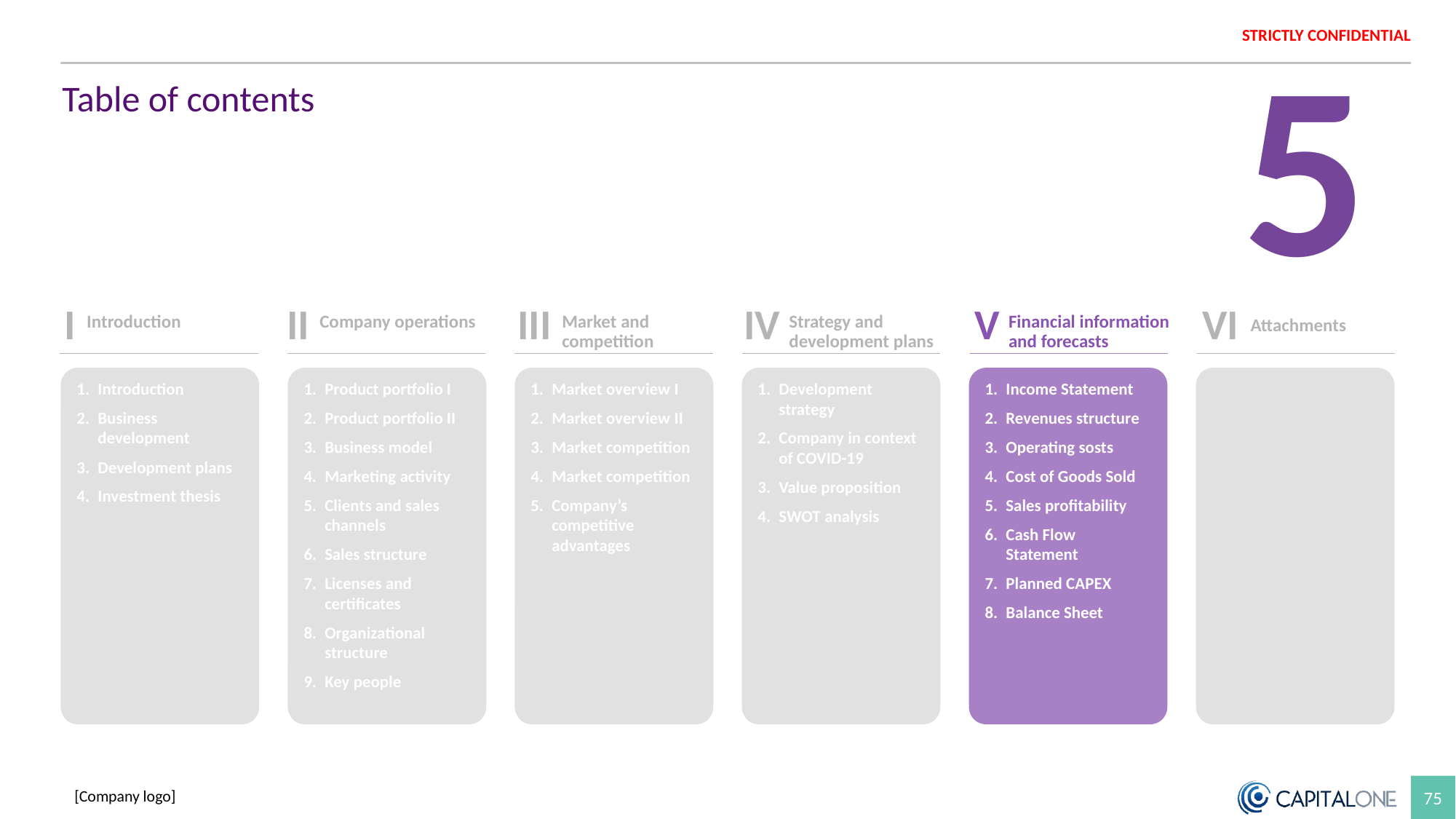

Colour palette

Table of contents
5
I
III
IV
V
VI
II
Introduction
Company operations
Market and competition

Strategy and development plans
Financial information and forecasts
Attachments
Introduction
Business development
Development plans
Investment thesis
Product portfolio I
Product portfolio II
Business model
Marketing activity
Clients and sales channels
Sales structure
Licenses and certificates
Organizational structure
Key people

Market overview I
Market overview II
Market competition
Market competition
Company’s  competitive advantages

Development strategy
Company in context of COVID-19
Value proposition
SWOT analysis
Income Statement
Revenues structure
Operating sosts
Cost of Goods Sold
Sales profitability
Cash Flow Statement
Planned CAPEX
Balance Sheet